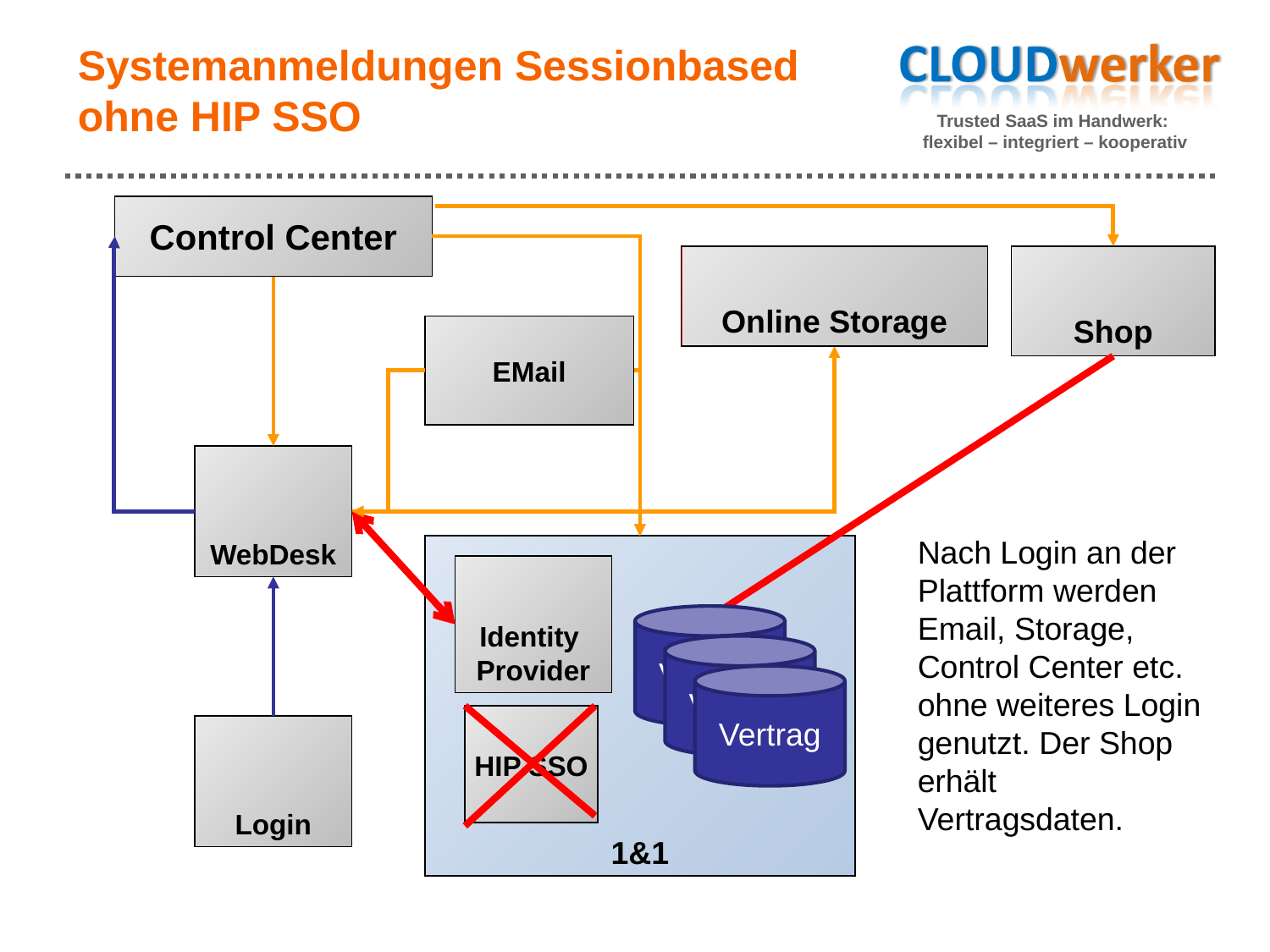

# Systemanmeldungen Sessionbased ohne HIP SSO
Control Center
Online Storage
Shop
EMail
WebDesk
Nach Login an der Plattform werden Email, Storage, Control Center etc. ohne weiteres Login genutzt. Der Shop erhält Vertragsdaten.
1&1
Identity
Provider
Vertrag
Vertrag
Vertrag
HIP SSO

Login